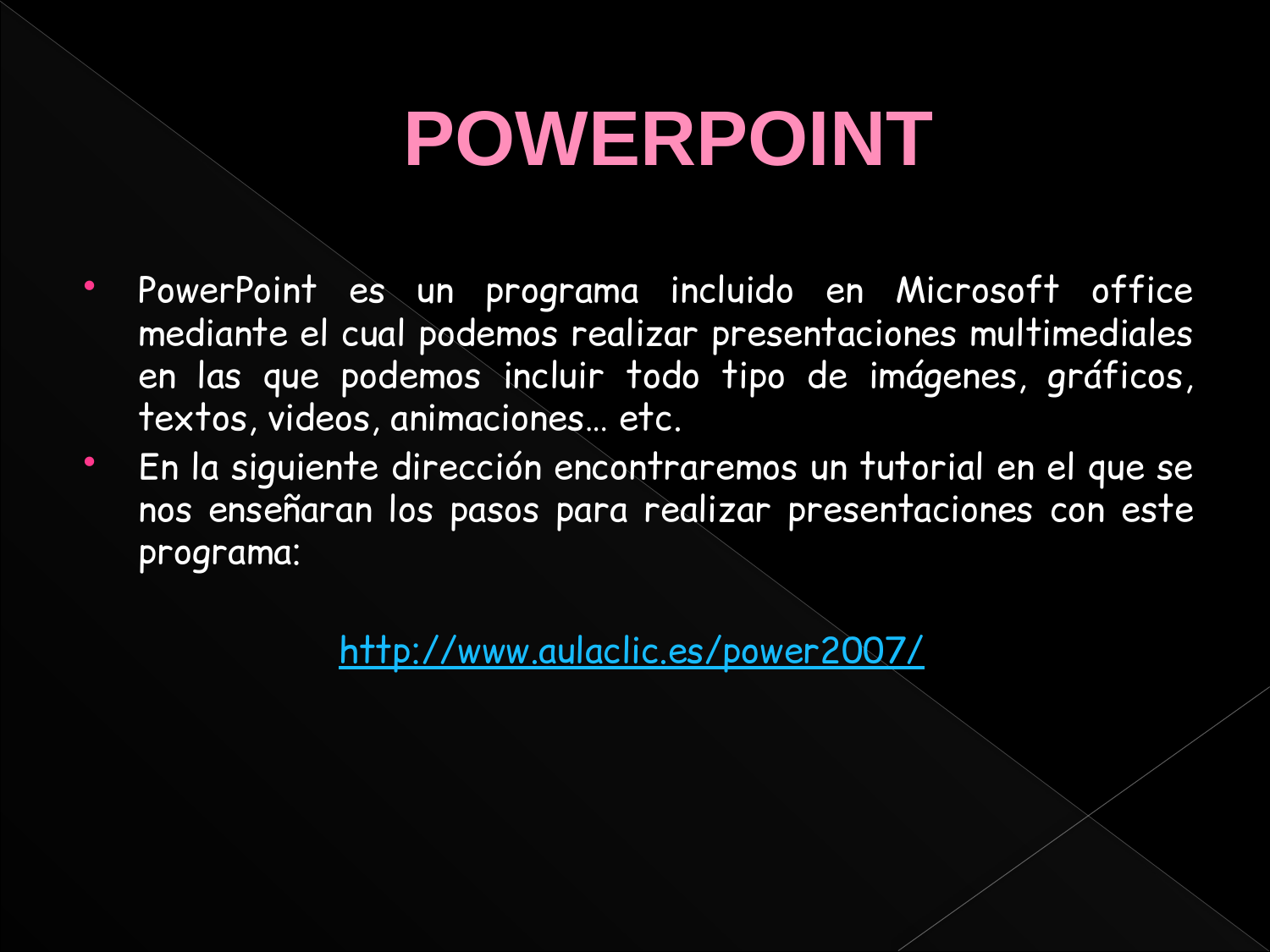

# POWERPOINT
PowerPoint es un programa incluido en Microsoft office mediante el cual podemos realizar presentaciones multimediales en las que podemos incluir todo tipo de imágenes, gráficos, textos, videos, animaciones… etc.
En la siguiente dirección encontraremos un tutorial en el que se nos enseñaran los pasos para realizar presentaciones con este programa:

                        http://www.aulaclic.es/power2007/